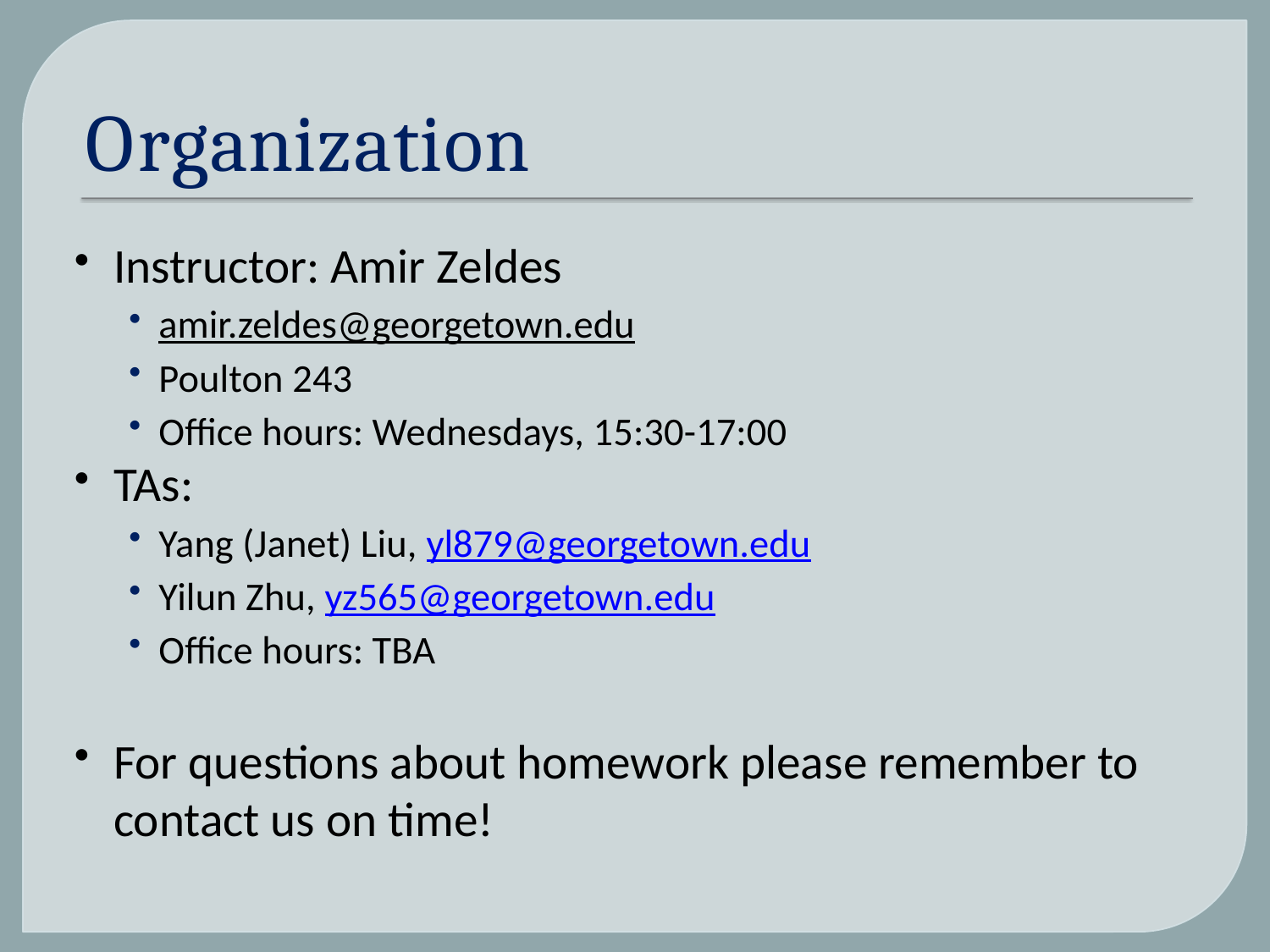

# Organization
Instructor: Amir Zeldes
amir.zeldes@georgetown.edu
Poulton 243
Office hours: Wednesdays, 15:30-17:00
TAs:
Yang (Janet) Liu, yl879@georgetown.edu
Yilun Zhu, yz565@georgetown.edu
Office hours: TBA

For questions about homework please remember to contact us on time!